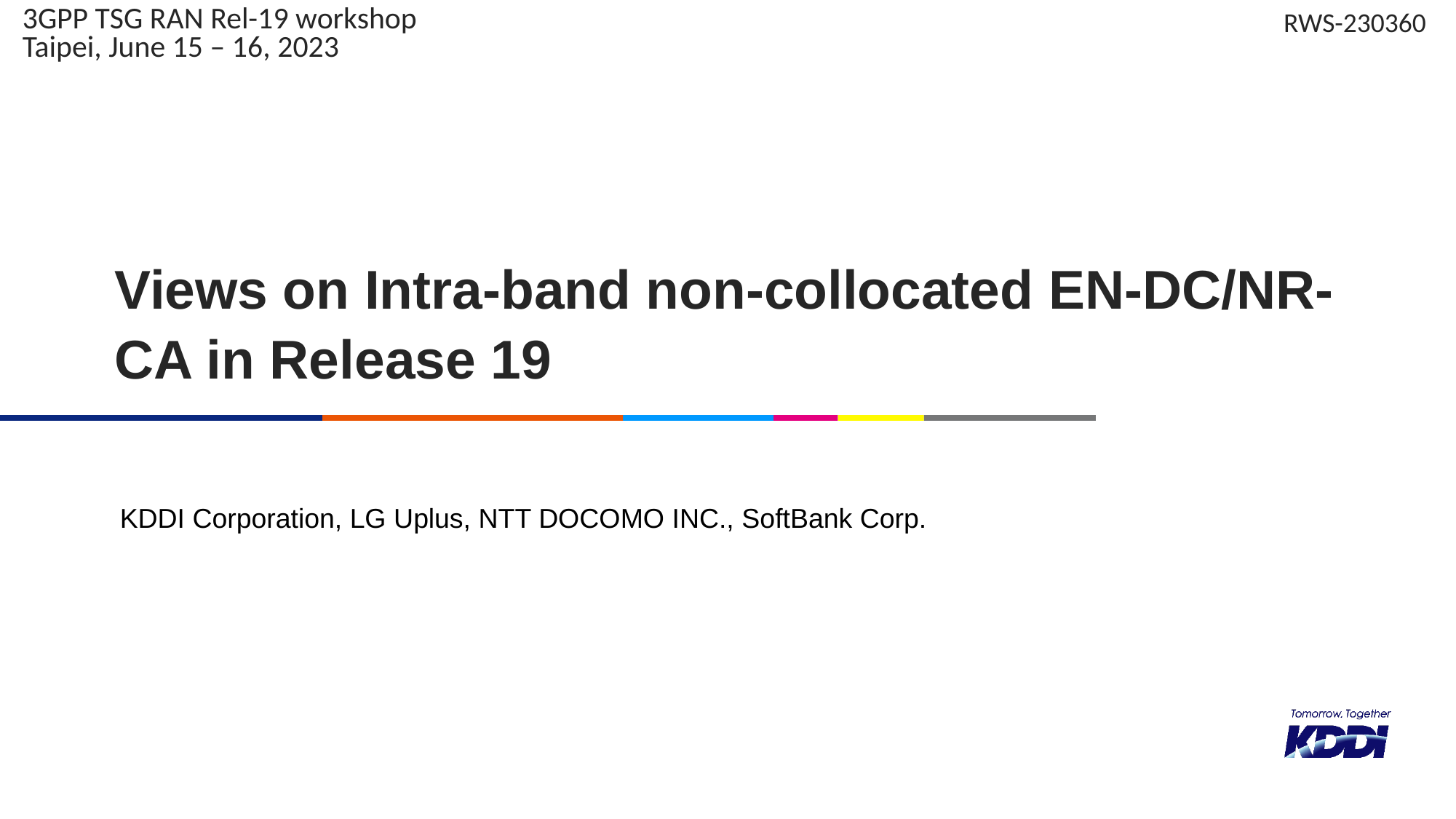

RWS-230360
3GPP TSG RAN Rel-19 workshop
Taipei, June 15 – 16, 2023
# Views on Intra-band non-collocated EN-DC/NR-CA in Release 19
KDDI Corporation, LG Uplus, NTT DOCOMO INC., SoftBank Corp.